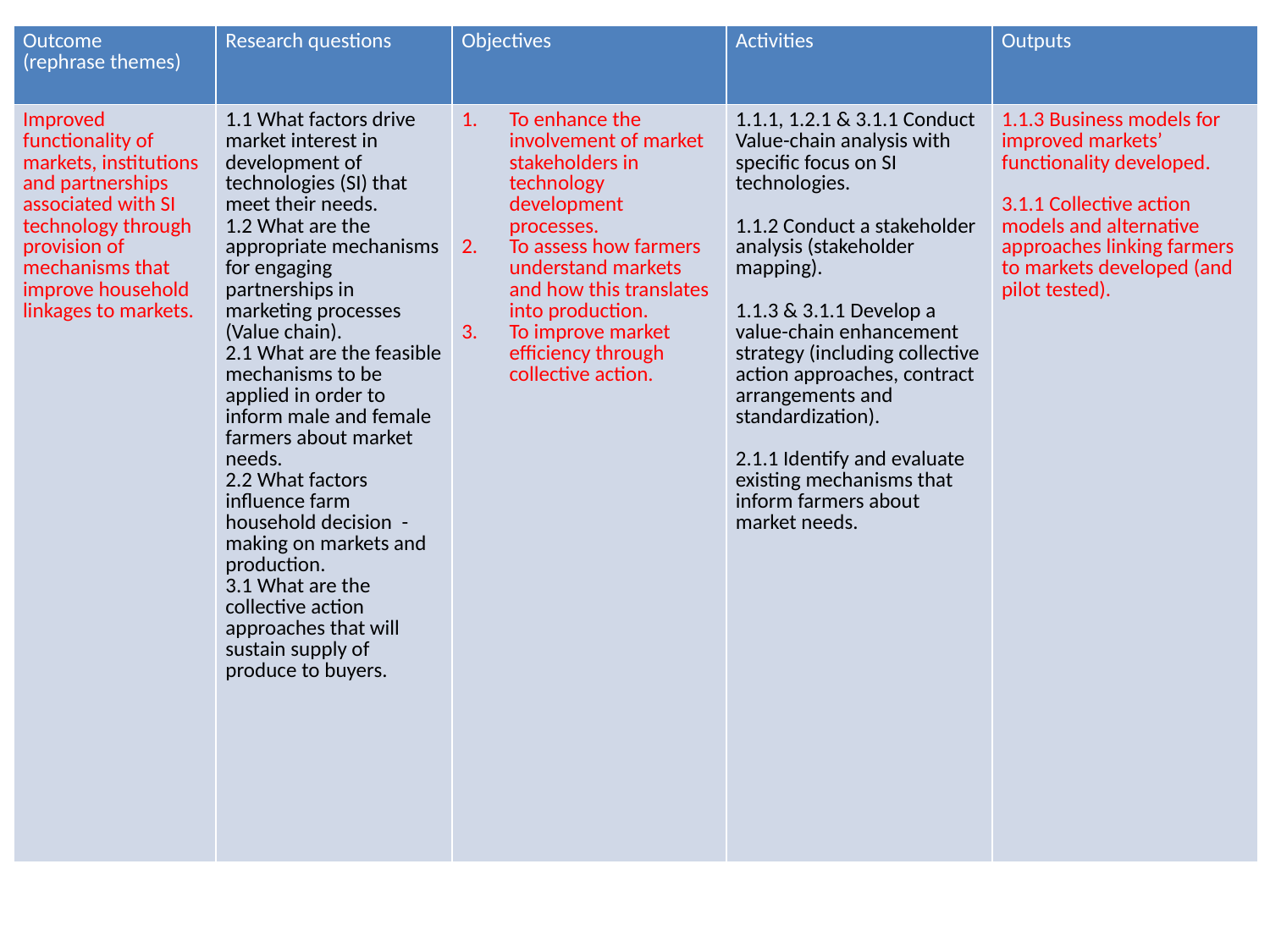

| Outcome (rephrase themes) | Research questions | Objectives | Activities | Outputs |
| --- | --- | --- | --- | --- |
| Improved functionality of markets, institutions and partnerships associated with SI technology through provision of mechanisms that improve household linkages to markets. | 1.1 What factors drive market interest in development of technologies (SI) that meet their needs. 1.2 What are the appropriate mechanisms for engaging partnerships in marketing processes (Value chain). 2.1 What are the feasible mechanisms to be applied in order to inform male and female farmers about market needs. 2.2 What factors influence farm household decision -making on markets and production. 3.1 What are the collective action approaches that will sustain supply of produce to buyers. | To enhance the involvement of market stakeholders in technology development processes. To assess how farmers understand markets and how this translates into production. To improve market efficiency through collective action. | 1.1.1, 1.2.1 & 3.1.1 Conduct Value-chain analysis with specific focus on SI technologies. 1.1.2 Conduct a stakeholder analysis (stakeholder mapping). 1.1.3 & 3.1.1 Develop a value-chain enhancement strategy (including collective action approaches, contract arrangements and standardization). 2.1.1 Identify and evaluate existing mechanisms that inform farmers about market needs. | 1.1.3 Business models for improved markets’ functionality developed. 3.1.1 Collective action models and alternative approaches linking farmers to markets developed (and pilot tested). |